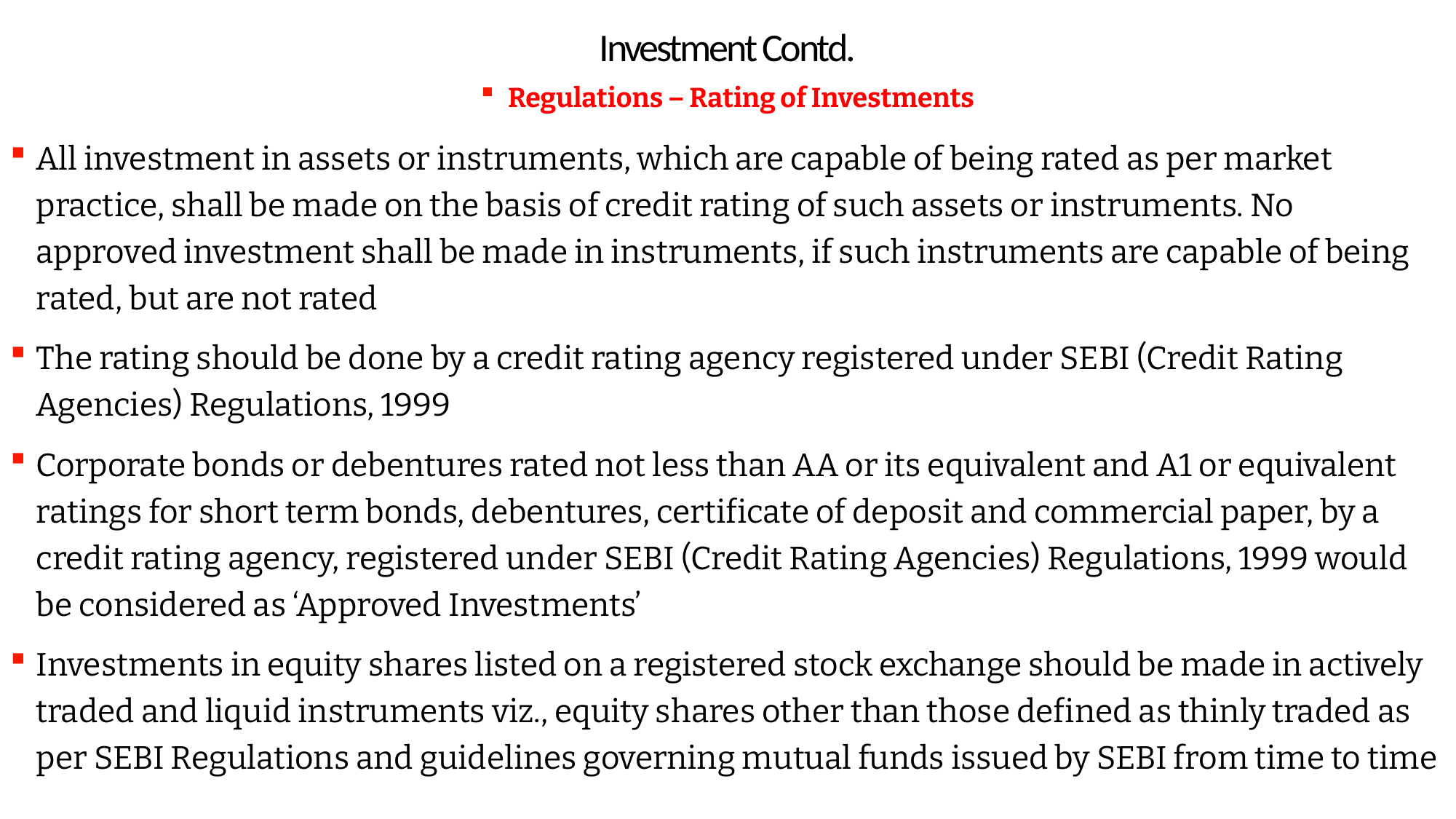

Investment Contd.
Regulations – Rating of Investments

All investment in assets or instruments, which are capable of being rated as per market practice, shall be made on the basis of credit rating of such assets or instruments. No approved investment shall be made in instruments, if such instruments are capable of being rated, but are not rated
The rating should be done by a credit rating agency registered under SEBI (Credit Rating Agencies) Regulations, 1999
Corporate bonds or debentures rated not less than AA or its equivalent and A1 or equivalent ratings for short term bonds, debentures, certificate of deposit and commercial paper, by a credit rating agency, registered under SEBI (Credit Rating Agencies) Regulations, 1999 would be considered as ‘Approved Investments’
Investments in equity shares listed on a registered stock exchange should be made in actively traded and liquid instruments viz., equity shares other than those defined as thinly traded as per SEBI Regulations and guidelines governing mutual funds issued by SEBI from time to time